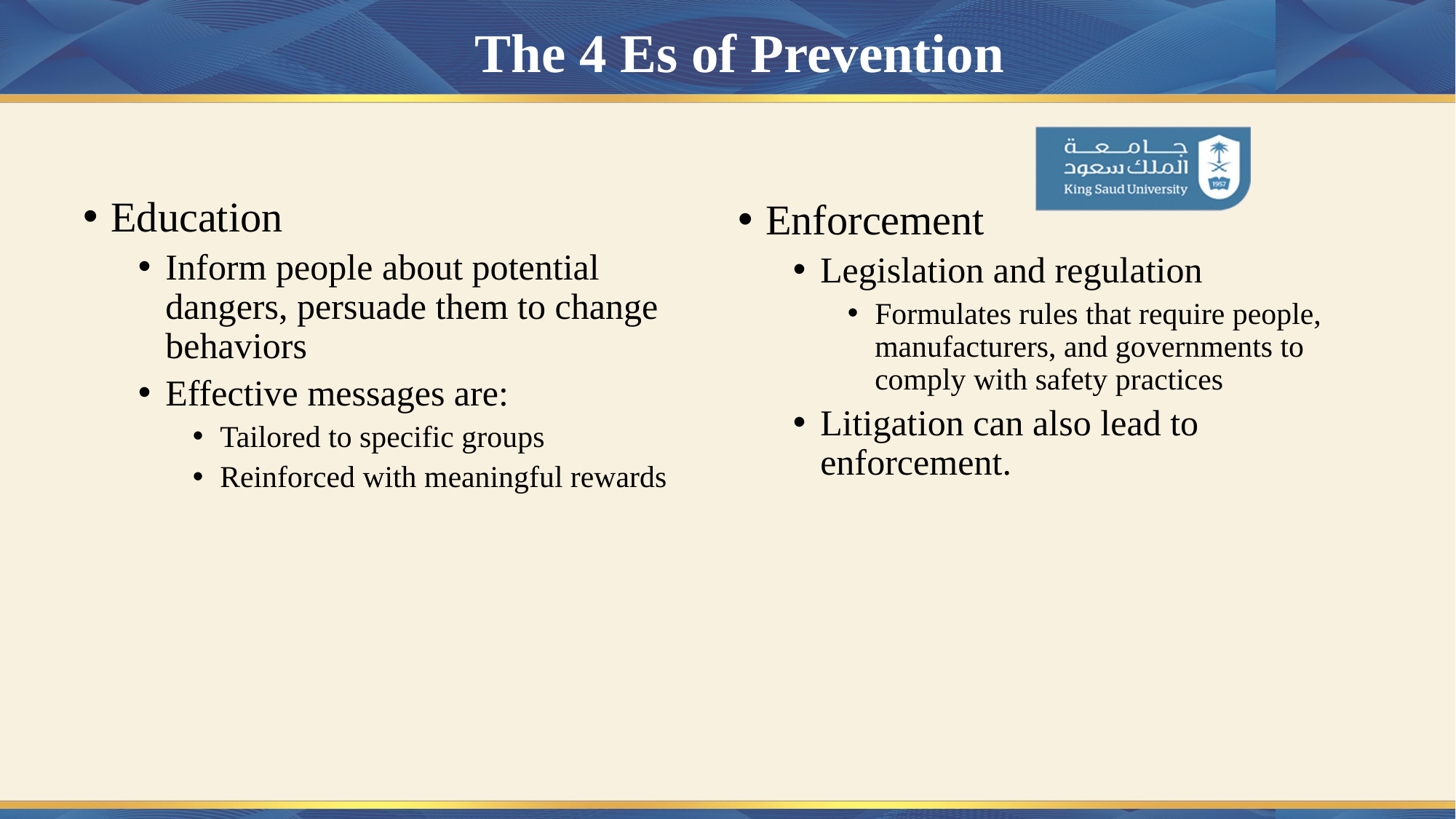

# The 4 Es of Prevention
Education
Inform people about potential dangers, persuade them to change behaviors
Effective messages are:
Tailored to specific groups
Reinforced with meaningful rewards

Enforcement
Legislation and regulation
Formulates rules that require people, manufacturers, and governments to comply with safety practices
Litigation can also lead to enforcement.